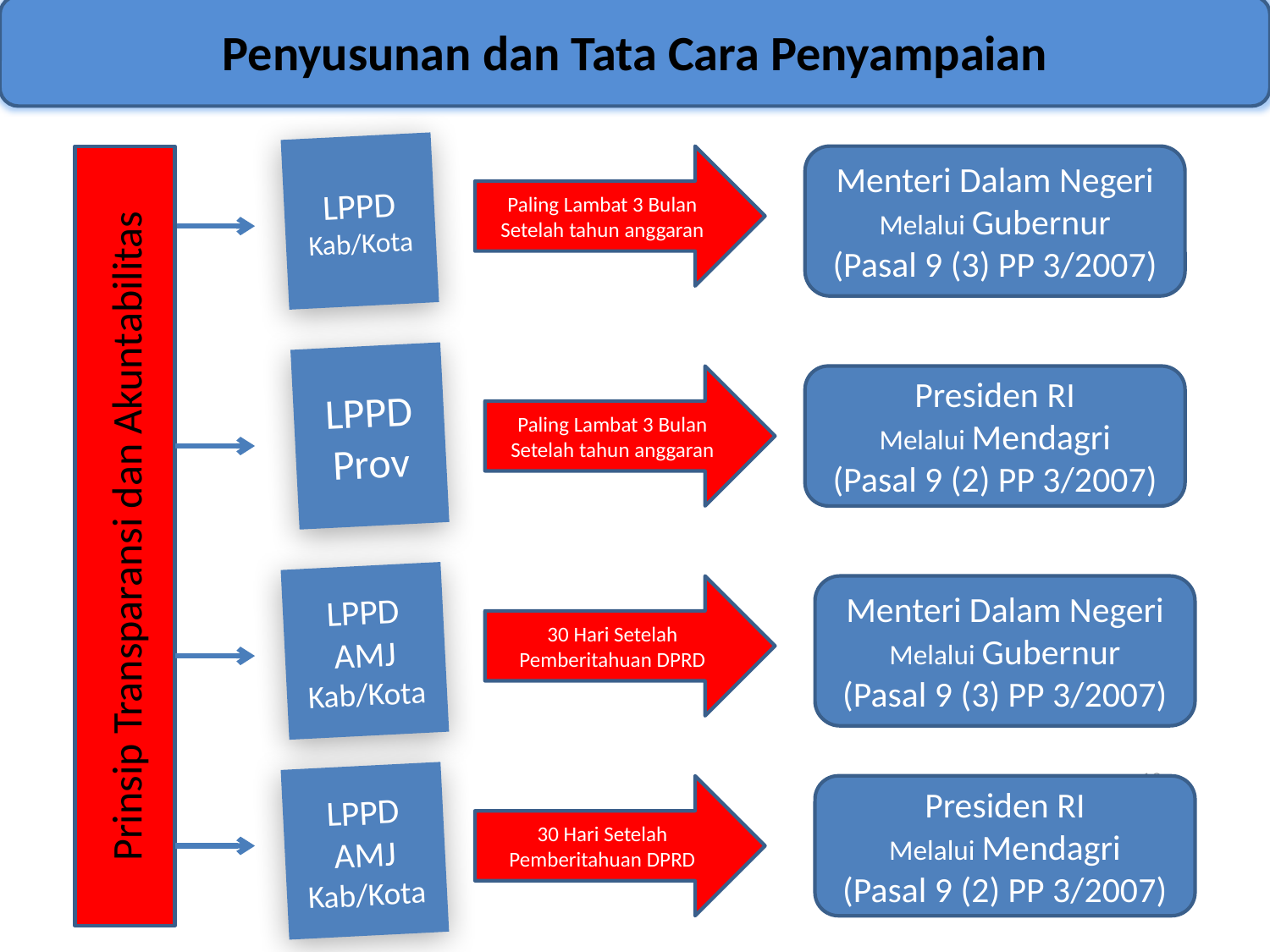

Penyusunan dan Tata Cara Penyampaian
LPPD Kab/Kota
Prinsip Transparansi dan Akuntabilitas
Paling Lambat 3 Bulan Setelah tahun anggaran
Menteri Dalam Negeri
Melalui Gubernur
(Pasal 9 (3) PP 3/2007)
LPPD Prov
Paling Lambat 3 Bulan Setelah tahun anggaran
Presiden RI
Melalui Mendagri
(Pasal 9 (2) PP 3/2007)
LPPD AMJ
Kab/Kota
30 Hari Setelah Pemberitahuan DPRD
Menteri Dalam Negeri
Melalui Gubernur
(Pasal 9 (3) PP 3/2007)
10
LPPD AMJ
Kab/Kota
30 Hari Setelah Pemberitahuan DPRD
Presiden RI
Melalui Mendagri
(Pasal 9 (2) PP 3/2007)